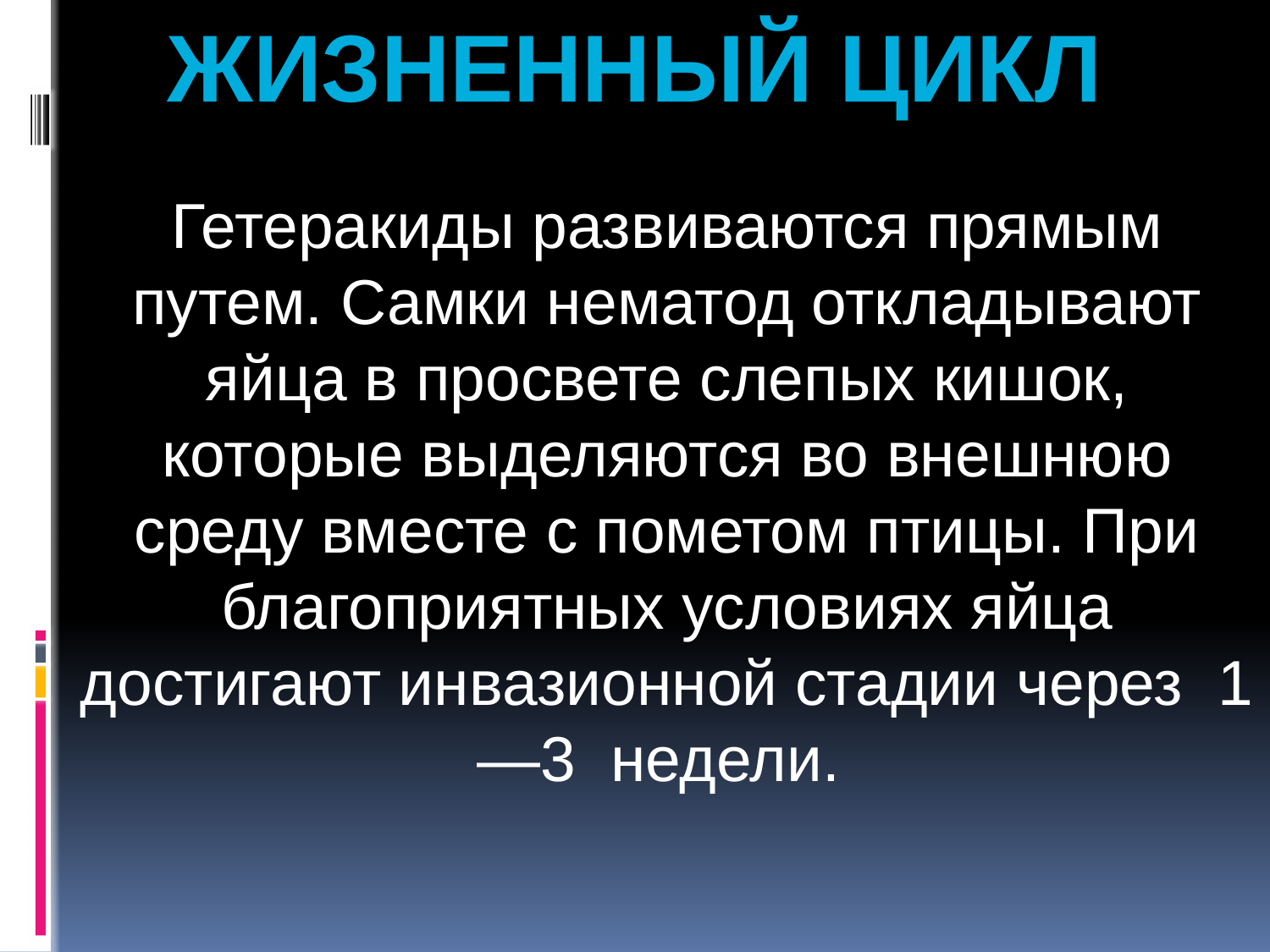

Жизненный цикл

Гетеракиды развиваются прямым путем. Самки нематод откладывают яйца в просвете слепых кишок, которые выделяются во внешнюю среду вместе с пометом птицы. При благоприятных условиях яйца достигают инвазионной стадии через  1—3  недели.